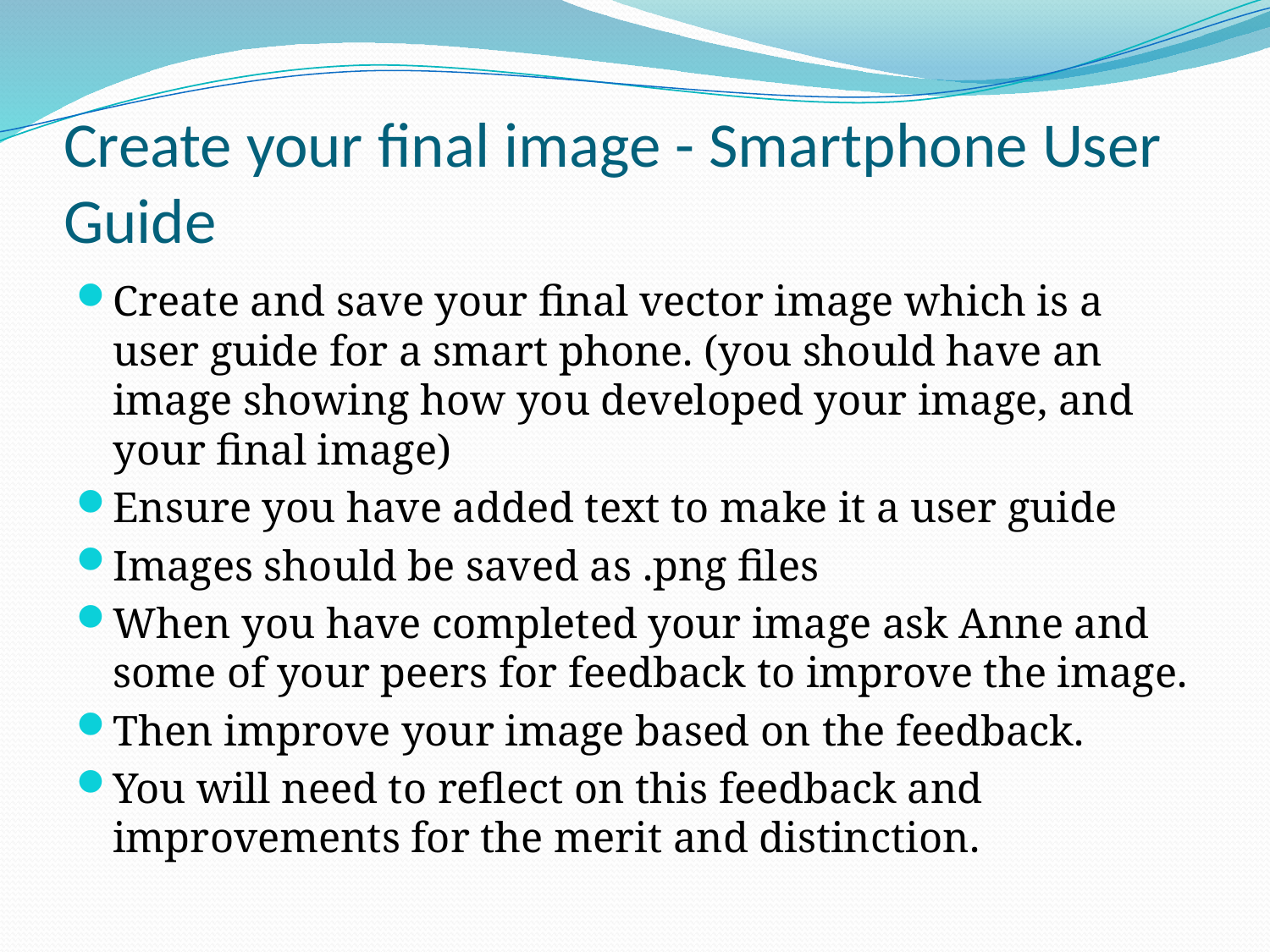

# Create your final image - Smartphone User Guide
Create and save your final vector image which is a user guide for a smart phone. (you should have an image showing how you developed your image, and your final image)
Ensure you have added text to make it a user guide
Images should be saved as .png files
When you have completed your image ask Anne and some of your peers for feedback to improve the image.
Then improve your image based on the feedback.
You will need to reflect on this feedback and improvements for the merit and distinction.